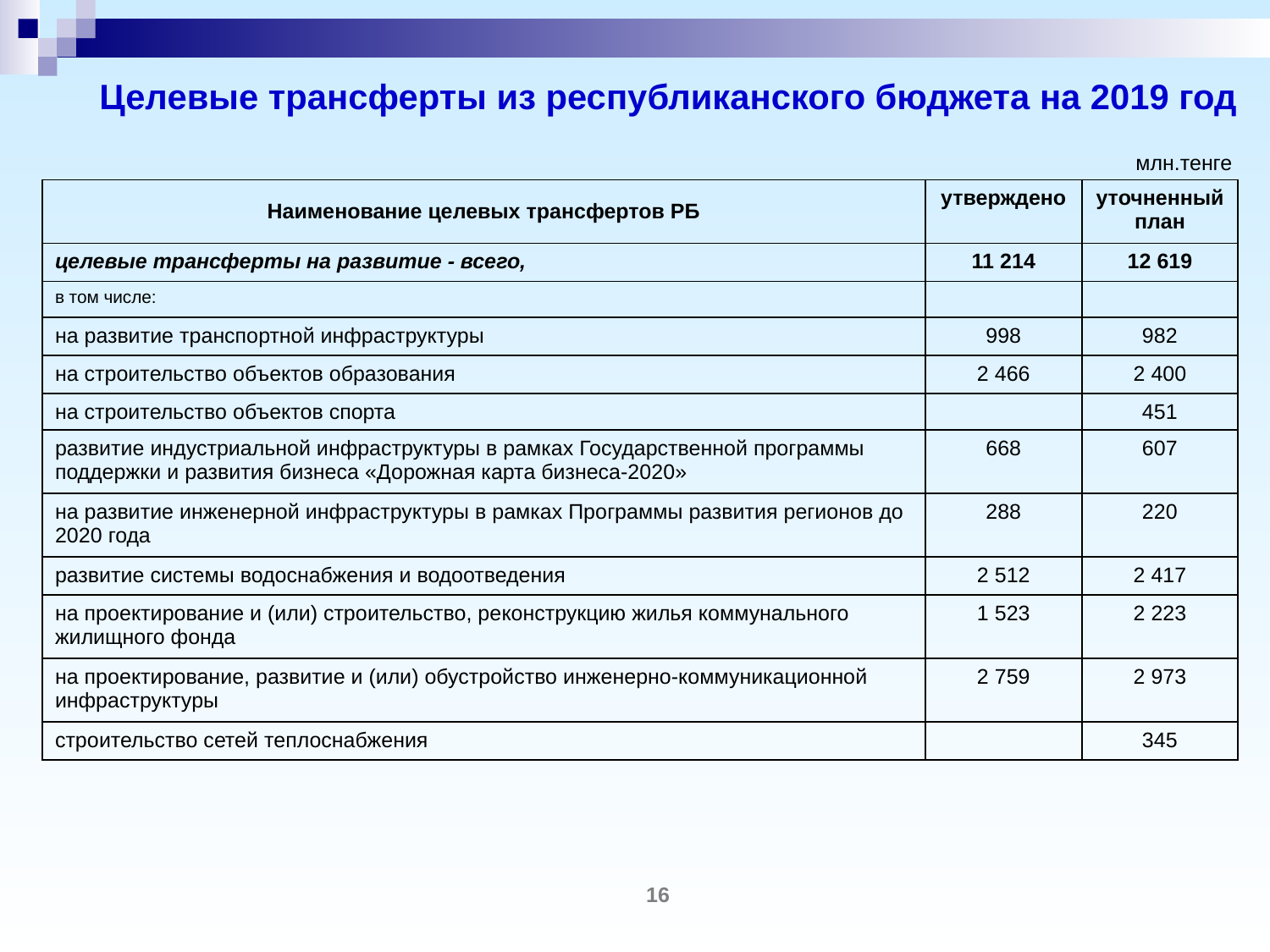

Целевые трансферты из республиканского бюджета на 2019 год
млн.тенге
| Наименование целевых трансфертов РБ | утверждено | уточненный план |
| --- | --- | --- |
| целевые трансферты на развитие - всего, | 11 214 | 12 619 |
| в том числе: |  |  |
| на развитие транспортной инфраструктуры | 998 | 982 |
| на строительство объектов образования | 2 466 | 2 400 |
| на строительство объектов спорта |  | 451 |
| развитие индустриальной инфраструктуры в рамках Государственной программы поддержки и развития бизнеса «Дорожная карта бизнеса-2020» | 668 | 607 |
| на развитие инженерной инфраструктуры в рамках Программы развития регионов до 2020 года | 288 | 220 |
| развитие системы водоснабжения и водоотведения | 2 512 | 2 417 |
| на проектирование и (или) строительство, реконструкцию жилья коммунального жилищного фонда | 1 523 | 2 223 |
| на проектирование, развитие и (или) обустройство инженерно-коммуникационной инфраструктуры | 2 759 | 2 973 |
| строительство сетей теплоснабжения |  | 345 |
16